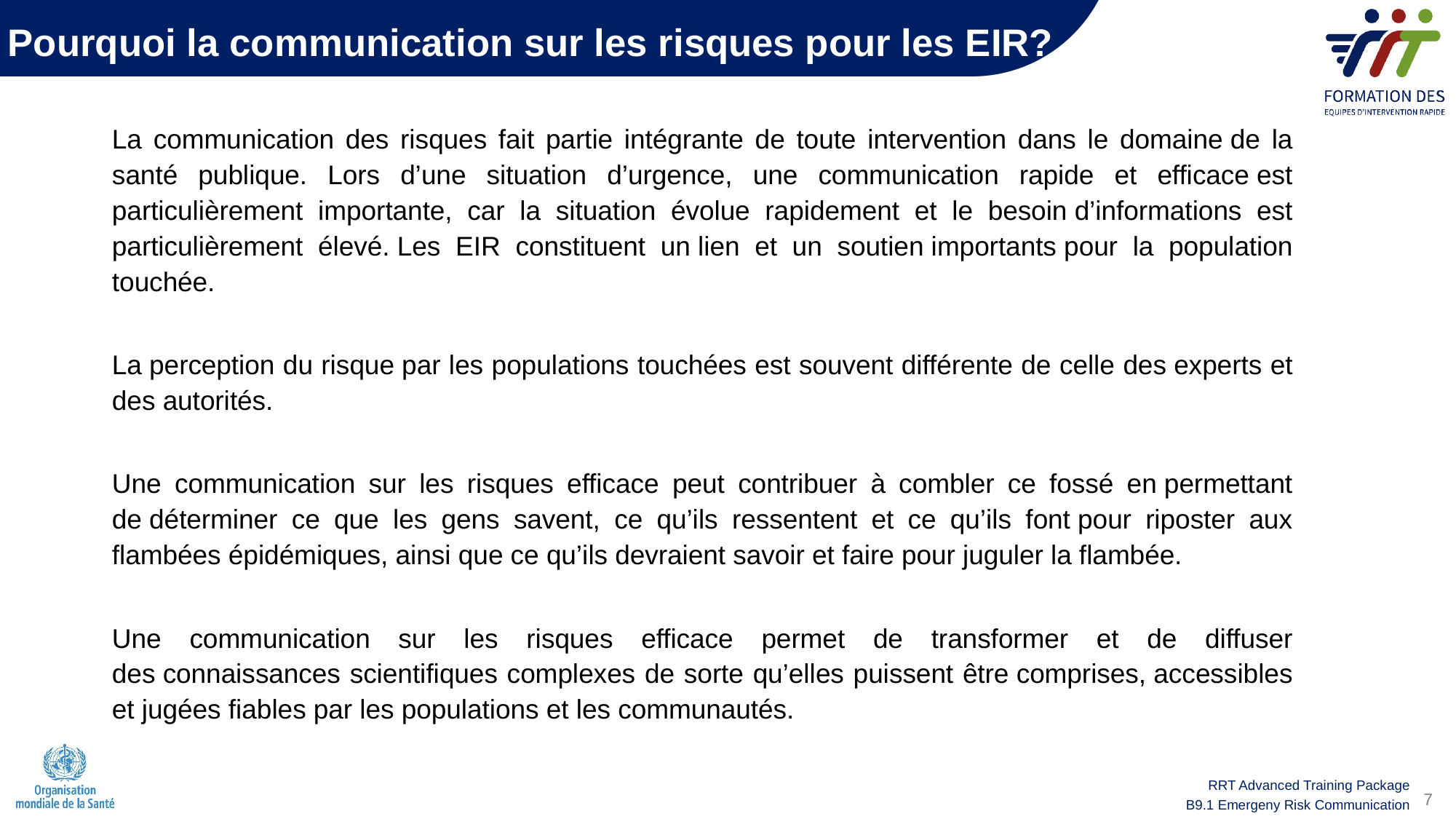

Pourquoi la communication sur les risques pour les EIR?
La communication des risques fait partie intégrante de toute intervention dans le domaine de la santé publique. Lors d’une situation d’urgence, une communication rapide et efficace est particulièrement importante, car la situation évolue rapidement et le besoin d’informations est particulièrement élevé. Les EIR constituent un lien et un soutien importants pour la population touchée.​
​
La perception du risque par les populations touchées est souvent différente de celle des experts et des autorités. ​
​
Une communication sur les risques efficace peut contribuer à combler ce fossé en permettant de déterminer ce que les gens savent, ce qu’ils ressentent et ce qu’ils font pour riposter aux flambées épidémiques, ainsi que ce qu’ils devraient savoir et faire pour juguler la flambée. ​
​
Une communication sur les risques efficace permet de transformer et de diffuser des connaissances scientifiques complexes de sorte qu’elles puissent être comprises, accessibles et jugées fiables par les populations et les communautés. ​